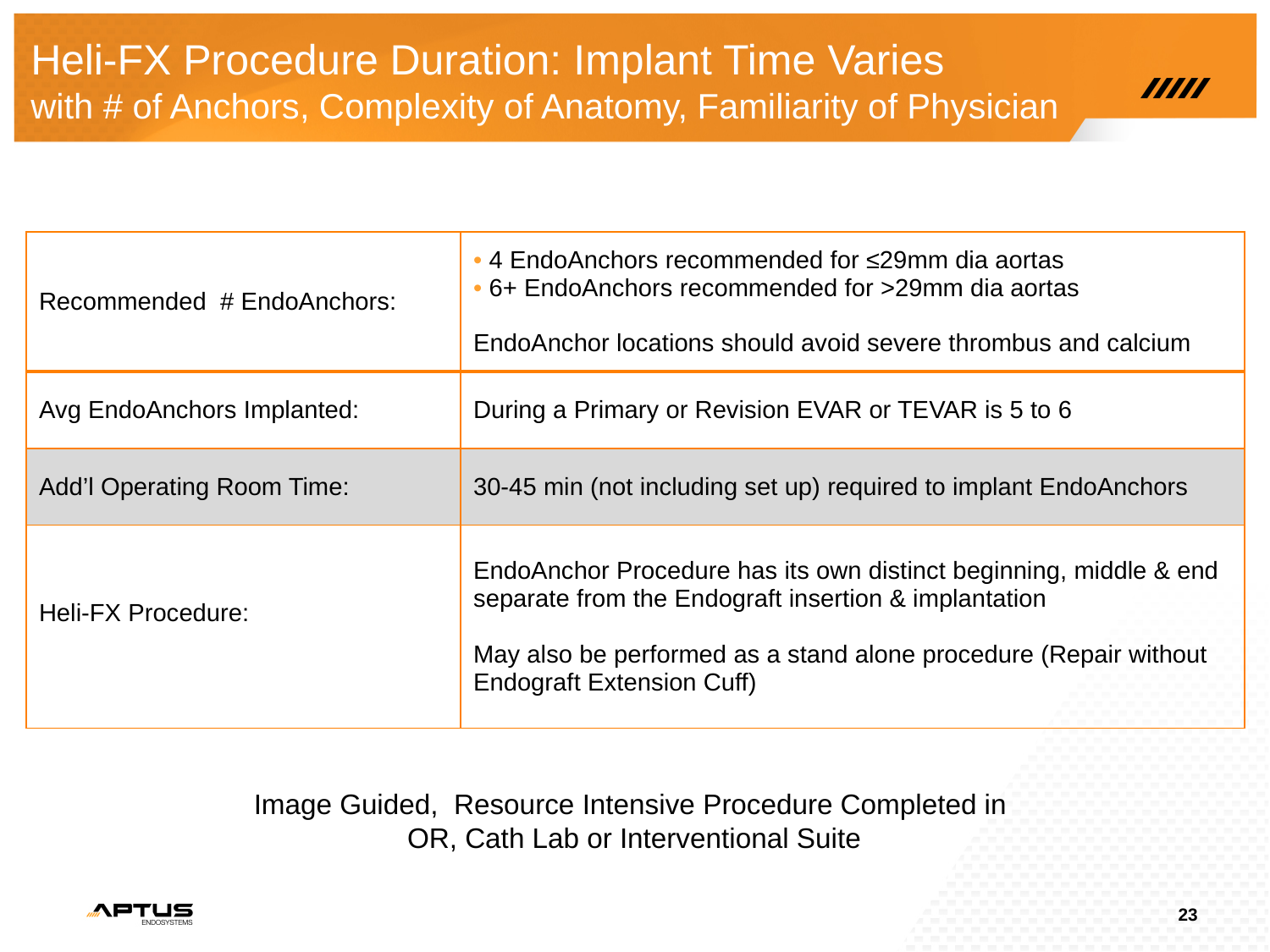

# Heli-FX Procedure Duration: Implant Time Varies with # of Anchors, Complexity of Anatomy, Familiarity of Physician
| Recommended # EndoAnchors: | 4 EndoAnchors recommended for ≤29mm dia aortas 6+ EndoAnchors recommended for >29mm dia aortas EndoAnchor locations should avoid severe thrombus and calcium |
| --- | --- |
| Avg EndoAnchors Implanted: | During a Primary or Revision EVAR or TEVAR is 5 to 6 |
| Add’l Operating Room Time: | 30-45 min (not including set up) required to implant EndoAnchors |
| Heli-FX Procedure: | EndoAnchor Procedure has its own distinct beginning, middle & end separate from the Endograft insertion & implantation May also be performed as a stand alone procedure (Repair without Endograft Extension Cuff) |
Image Guided,  Resource Intensive Procedure Completed in
OR, Cath Lab or Interventional Suite